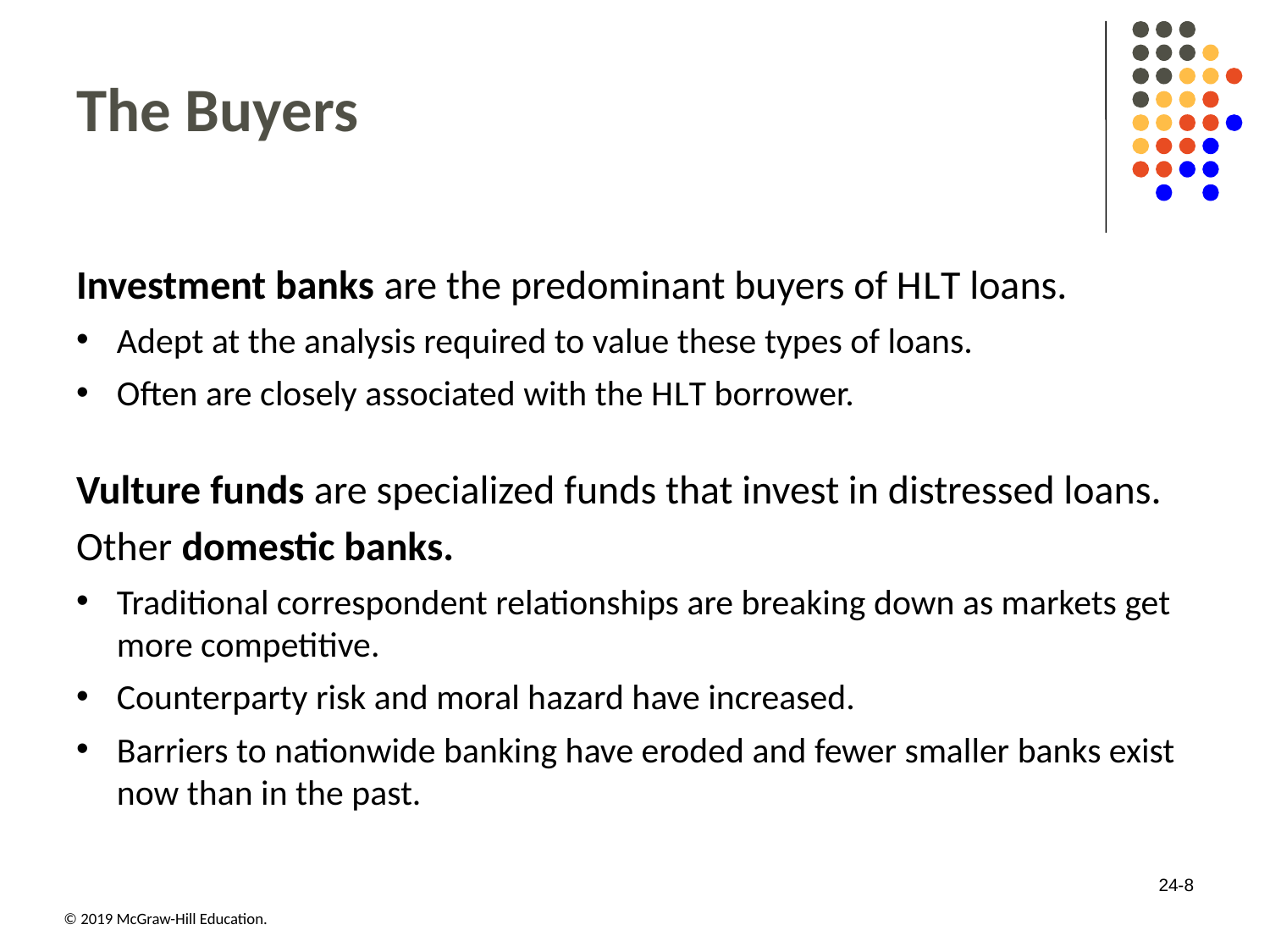

# The Buyers
Investment banks are the predominant buyers of H L T loans.
Adept at the analysis required to value these types of loans.
Often are closely associated with the H L T borrower.
Vulture funds are specialized funds that invest in distressed loans.
Other domestic banks.
Traditional correspondent relationships are breaking down as markets get more competitive.
Counterparty risk and moral hazard have increased.
Barriers to nationwide banking have eroded and fewer smaller banks exist now than in the past.
24-8